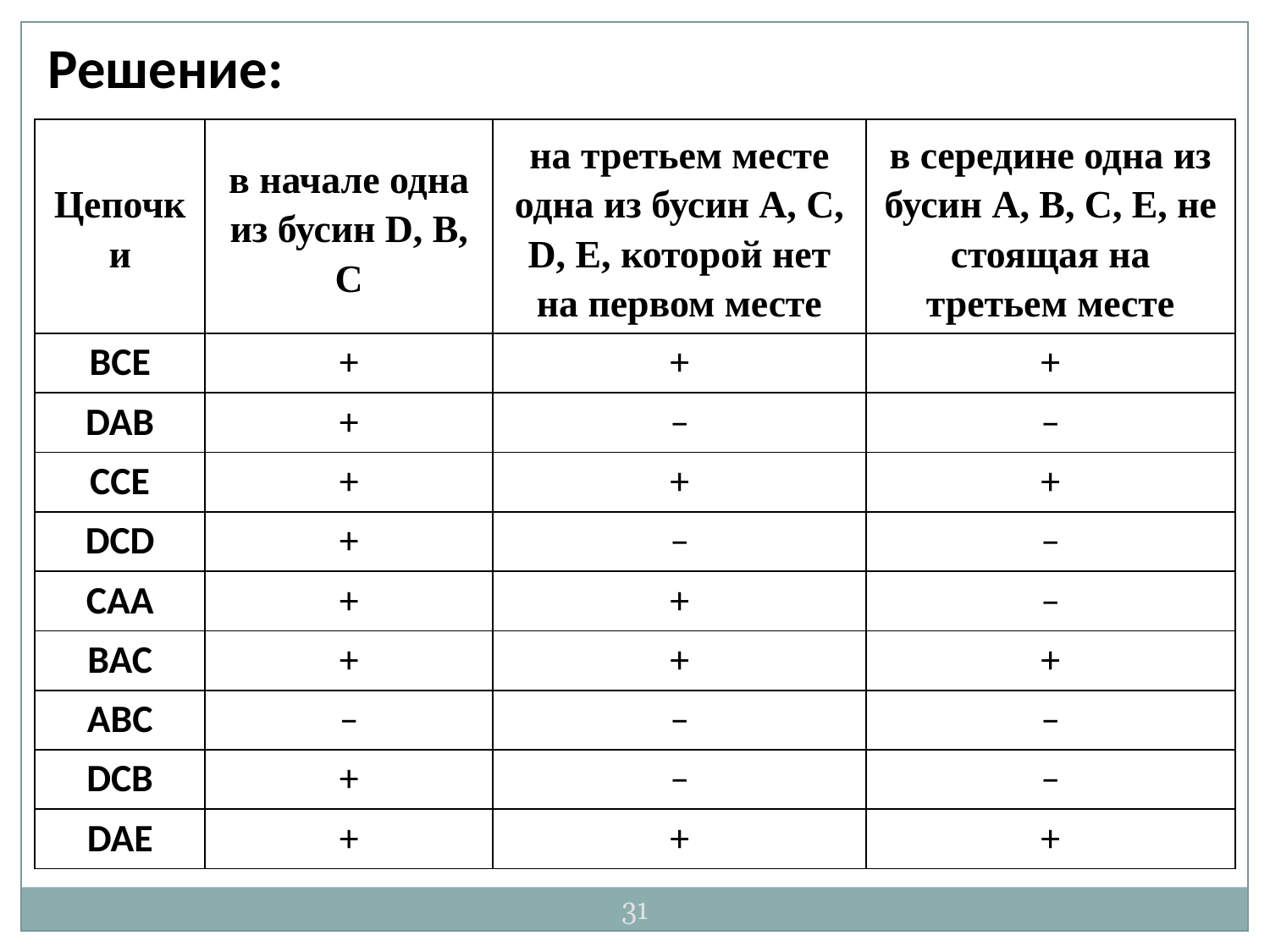

Решение:
| Цепочки | в начале одна из бусин D, B, C | на третьем месте одна из бусин A, C, D, E, которой нет на первом месте | в середине одна из бусин А, B, C, E, не стоящая на третьем месте |
| --- | --- | --- | --- |
| BCE | + | + | + |
| DAB | + | – | – |
| CCE | + | + | + |
| DCD | + | – | – |
| CAA | + | + | – |
| BAC | + | + | + |
| ABC | – | – | – |
| DCB | + | – | – |
| DAE | + | + | + |
|  |  |  |  |  |  |  |  |  |
| --- | --- | --- | --- | --- | --- | --- | --- | --- |

31